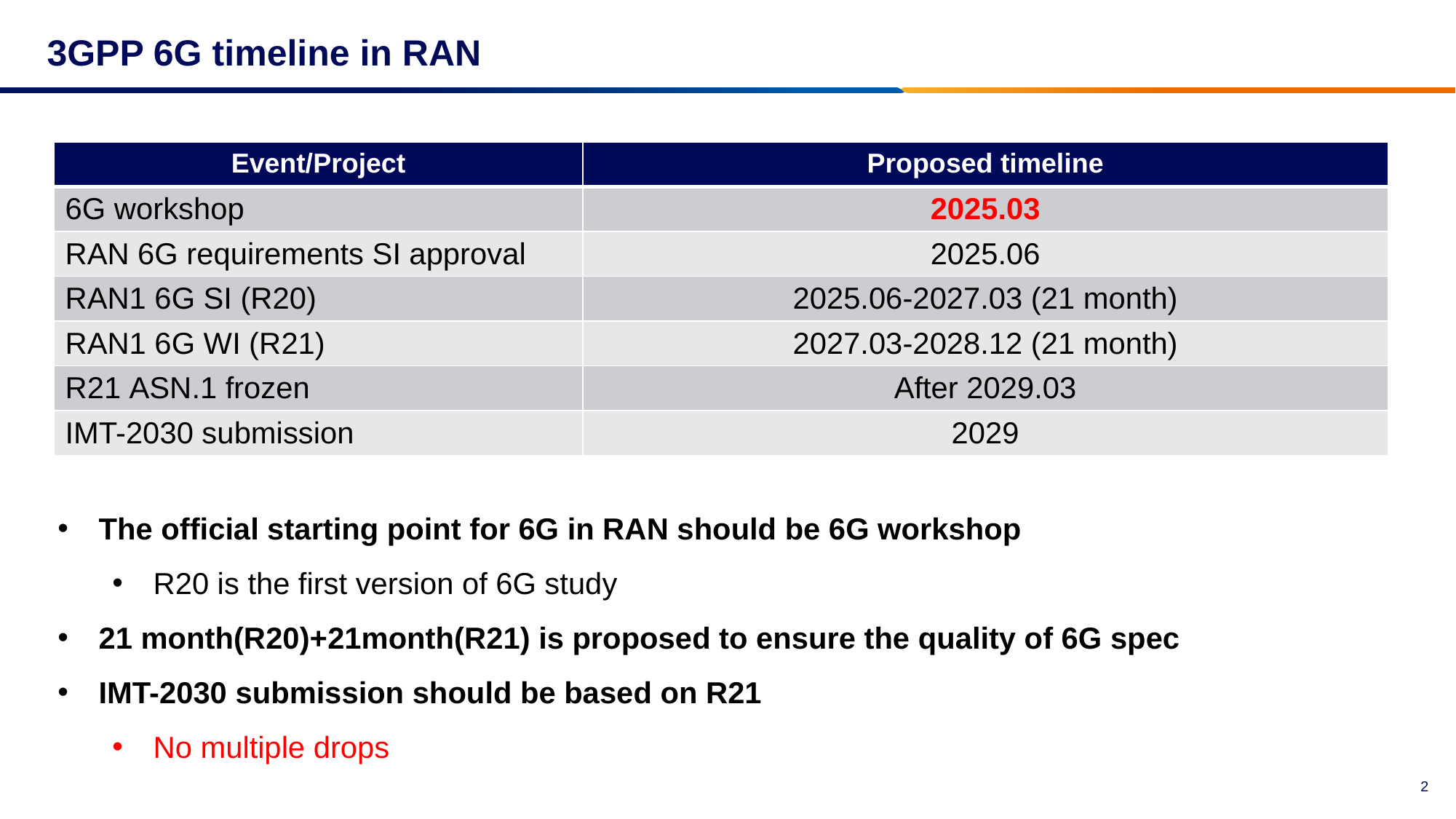

# 3GPP 6G timeline in RAN
| Event/Project | Proposed timeline |
| --- | --- |
| 6G workshop | 2025.03 |
| RAN 6G requirements SI approval | 2025.06 |
| RAN1 6G SI (R20) | 2025.06-2027.03 (21 month) |
| RAN1 6G WI (R21) | 2027.03-2028.12 (21 month) |
| R21 ASN.1 frozen | After 2029.03 |
| IMT-2030 submission | 2029 |
The official starting point for 6G in RAN should be 6G workshop
R20 is the first version of 6G study
21 month(R20)+21month(R21) is proposed to ensure the quality of 6G spec
IMT-2030 submission should be based on R21
No multiple drops